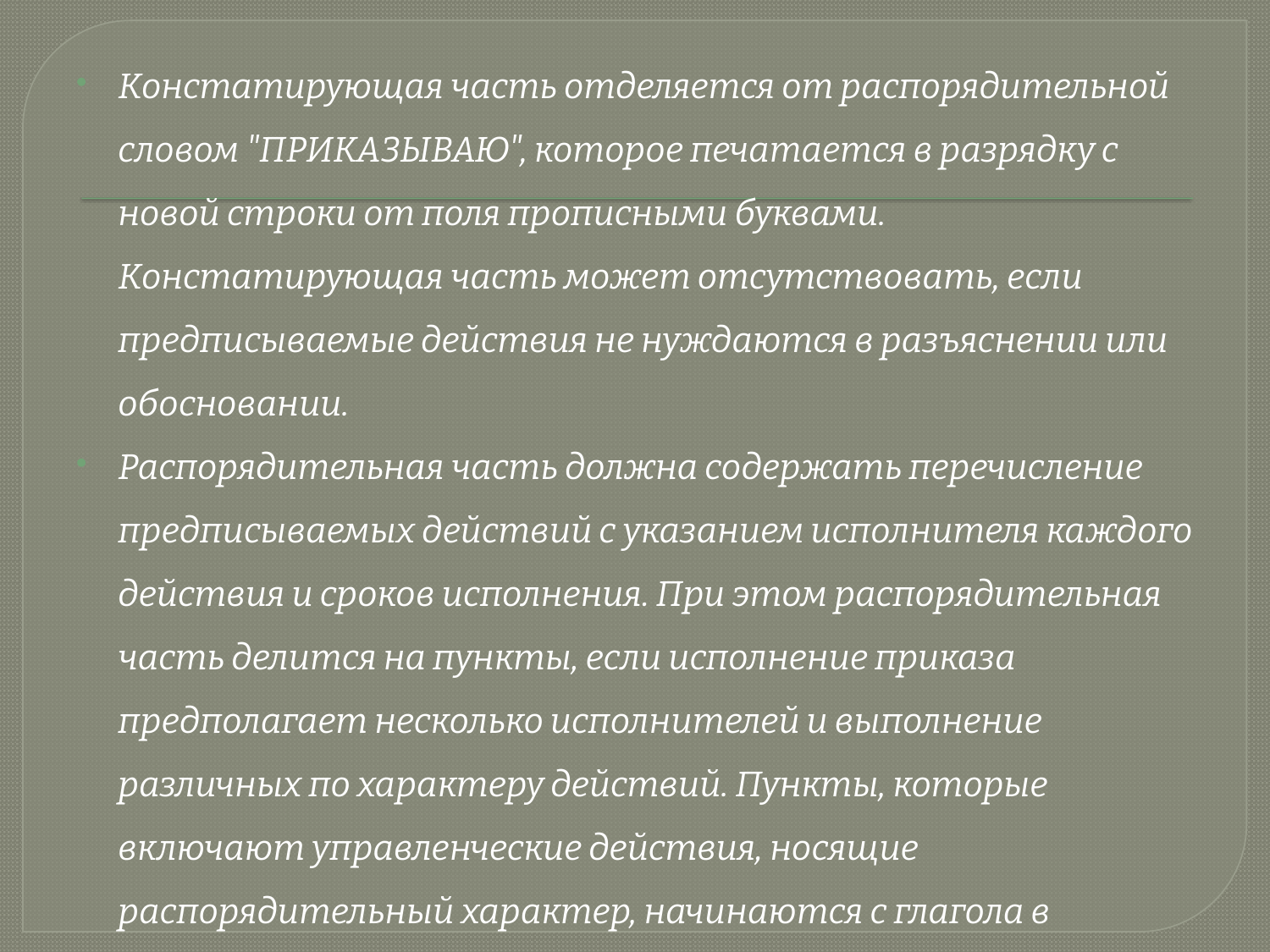

Констатирующая часть отделяется от распорядительной словом "ПРИКАЗЫВАЮ", которое печатается в разрядку с новой строки от поля прописными буквами. Констатирующая часть может отсутствовать, если предписываемые действия не нуждаются в разъяснении или обосновании.
Распорядительная часть должна содержать перечисление предписываемых действий с указанием исполнителя каждого действия и сроков исполнения. При этом распорядительная часть делится на пункты, если исполнение приказа предполагает несколько исполнителей и выполнение различных по характеру действий. Пункты, которые включают управленческие действия, носящие распорядительный характер, начинаются с глагола в неопределенной форме.